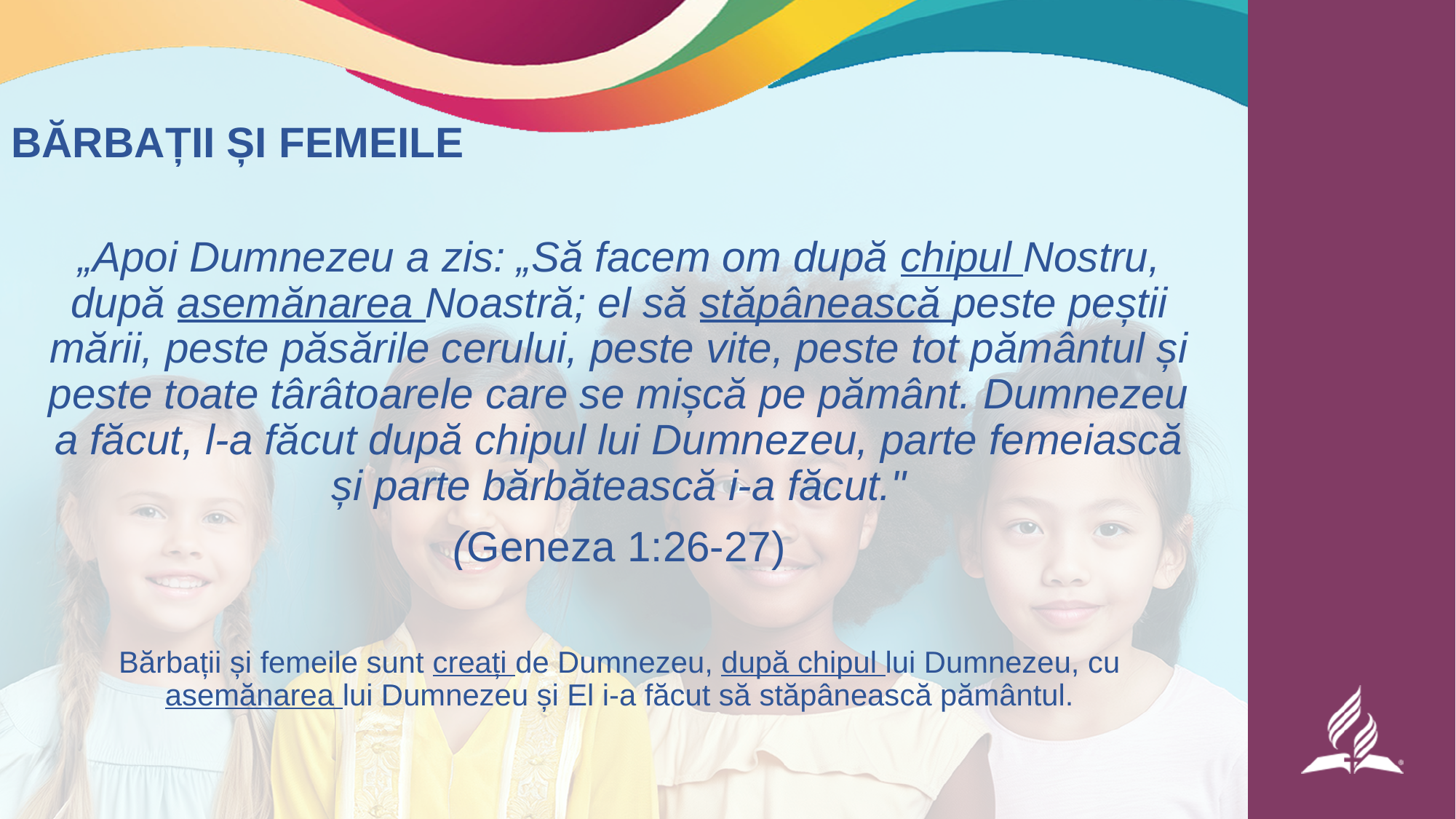

# BĂRBAȚII ȘI FEMEILE
„Apoi Dumnezeu a zis: „Să facem om după chipul Nostru, după asemănarea Noastră; el să stăpânească peste peștii mării, peste păsările cerului, peste vite, peste tot pământul și peste toate târâtoarele care se mișcă pe pământ. Dumnezeu a făcut, l-a făcut după chipul lui Dumnezeu, parte femeiască și parte bărbătească i-a făcut."
(Geneza 1:26-27)

Bărbații și femeile sunt creați de Dumnezeu, după chipul lui Dumnezeu, cu asemănarea lui Dumnezeu și El i-a făcut să stăpânească pământul.